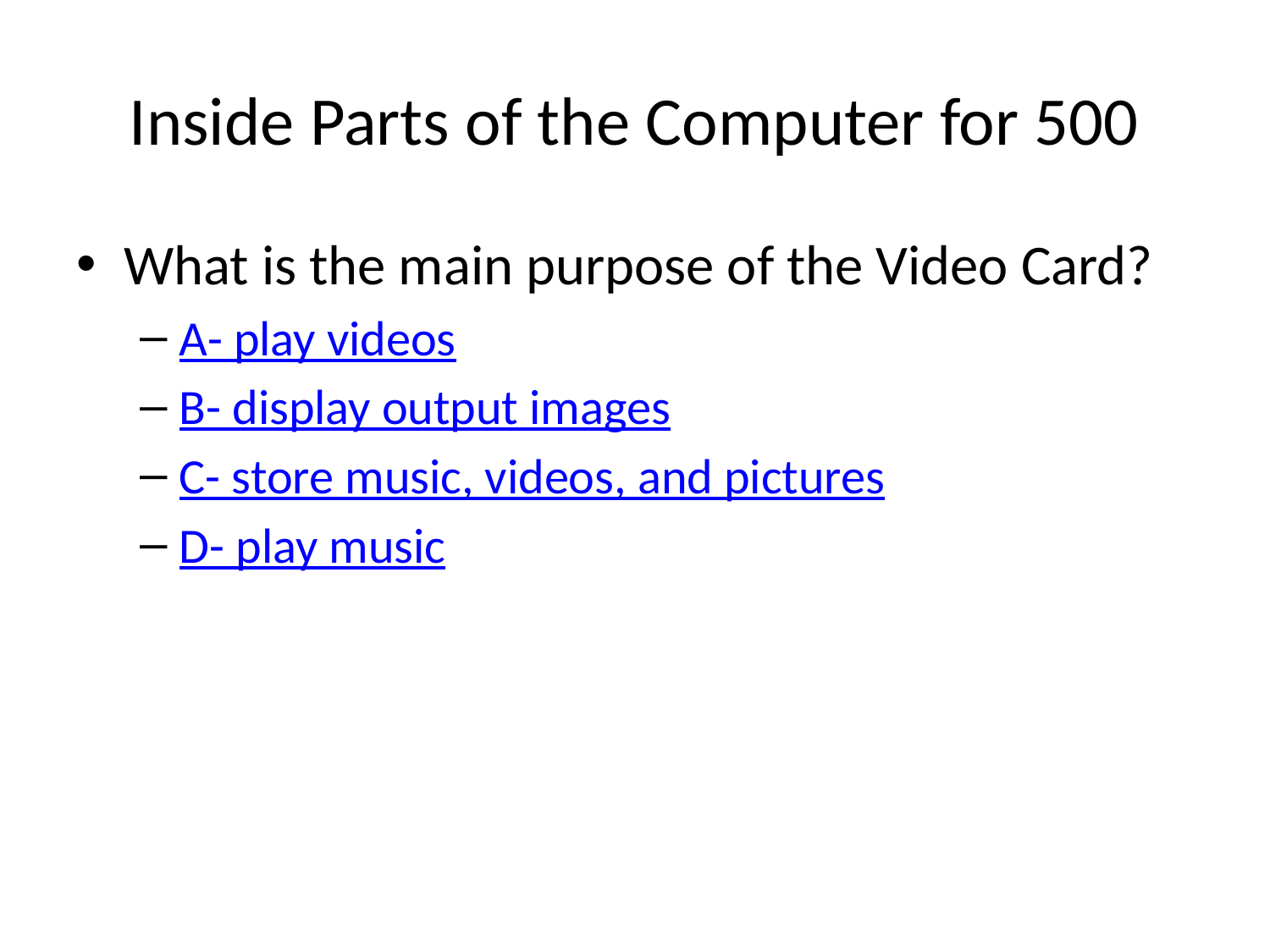

# Inside Parts of the Computer for 500
What is the main purpose of the Video Card?
A- play videos
B- display output images
C- store music, videos, and pictures
D- play music